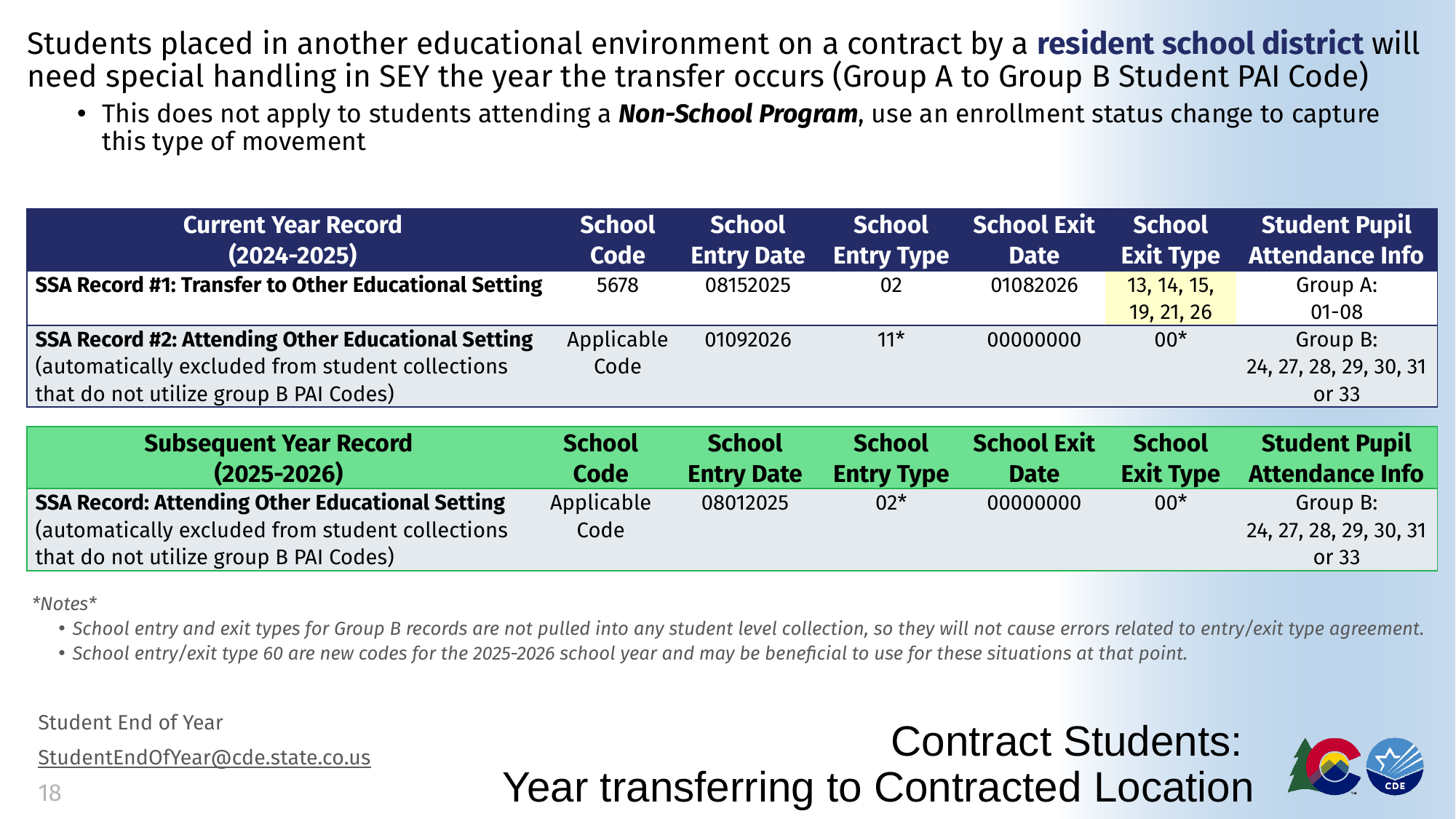

Students placed in another educational environment on a contract by a resident school district will need special handling in SEY the year the transfer occurs (Group A to Group B Student PAI Code)
This does not apply to students attending a Non-School Program, use an enrollment status change to capture this type of movement

| Current Year Record (2024-2025) | School Code | School Entry Date | School Entry Type | School Exit Date | School Exit Type | Student Pupil Attendance Info |
| --- | --- | --- | --- | --- | --- | --- |
| SSA Record #1: Transfer to Other Educational Setting | 5678 | 08152025 | 02 | 01082026 | 13, 14, 15, 19, 21, 26 | Group A: 01-08 |
| SSA Record #2: Attending Other Educational Setting (automatically excluded from student collections that do not utilize group B PAI Codes) | Applicable Code | 01092026 | 11\* | 00000000 | 00\* | Group B: 24, 27, 28, 29, 30, 31 or 33 |
| Subsequent Year Record (2025-2026) | School Code | School Entry Date | School Entry Type | School Exit Date | School Exit Type | Student Pupil Attendance Info |
| --- | --- | --- | --- | --- | --- | --- |
| SSA Record: Attending Other Educational Setting (automatically excluded from student collections that do not utilize group B PAI Codes) | Applicable Code | 08012025 | 02\* | 00000000 | 00\* | Group B: 24, 27, 28, 29, 30, 31 or 33 |
*Notes*
School entry and exit types for Group B records are not pulled into any student level collection, so they will not cause errors related to entry/exit type agreement.
School entry/exit type 60 are new codes for the 2025-2026 school year and may be beneficial to use for these situations at that point.
# Contract Students: Year transferring to Contracted Location
Student End of Year
StudentEndOfYear@cde.state.co.us
18